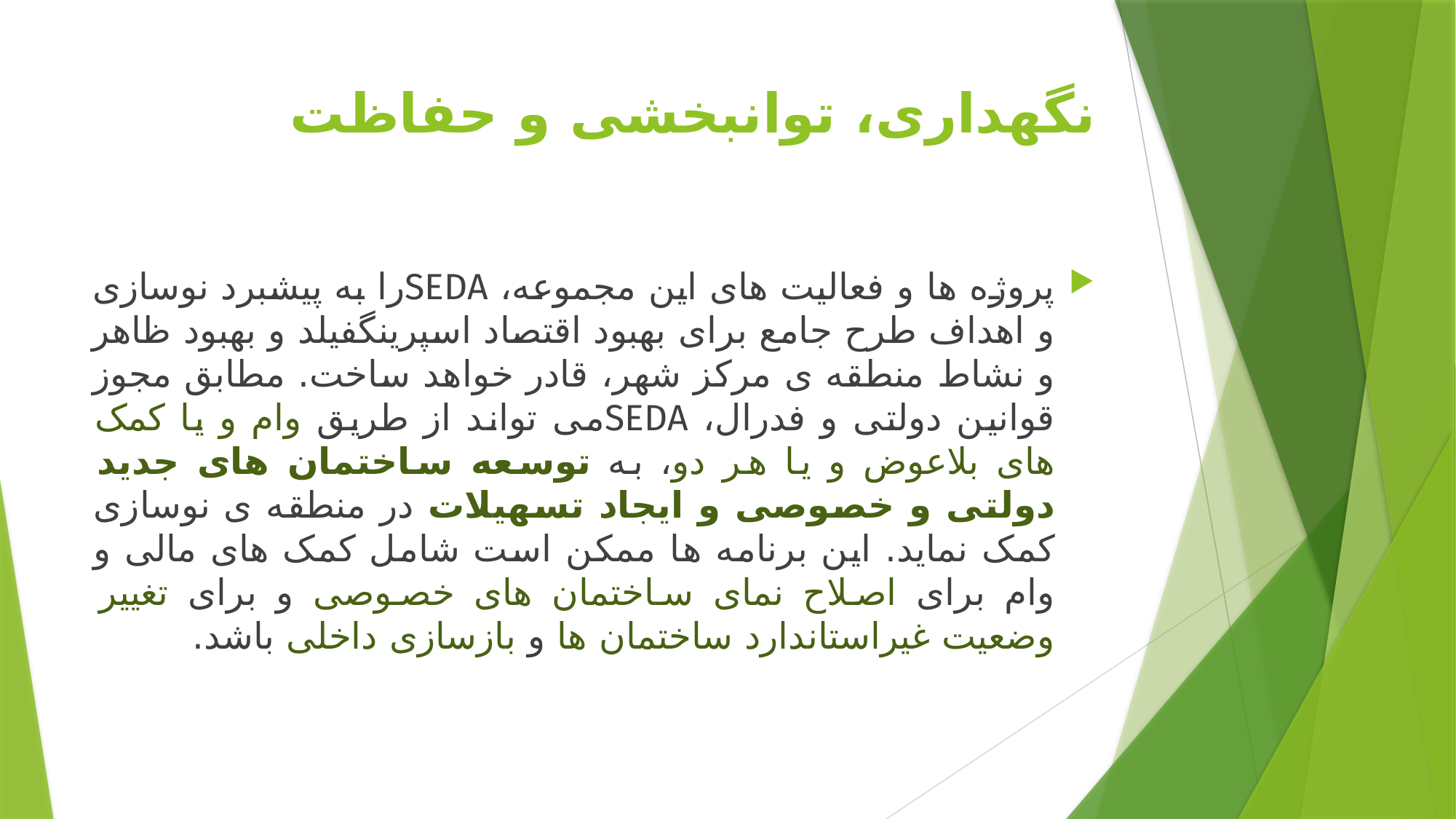

# نگهداری، توانبخشی و حفاظت
پروژه ها و فعالیت های این مجموعه، SEDAرا به پیشبرد نوسازی و اهداف طرح جامع برای بهبود اقتصاد اسپرینگفیلد و بهبود ظاهر و نشاط منطقه ی مرکز شهر، قادر خواهد ساخت. مطابق مجوز قوانین دولتی و فدرال، SEDAمی تواند از طریق وام و یا کمک های بلاعوض و یا هر دو، به توسعه ساختمان های جدید دولتی و خصوصی و ایجاد تسهیلات در منطقه ی نوسازی کمک نماید. این برنامه ها ممکن است شامل کمک های مالی و وام برای اصلاح نمای ساختمان های خصوصی و برای تغییر وضعیت غیراستاندارد ساختمان ها و بازسازی داخلی باشد.